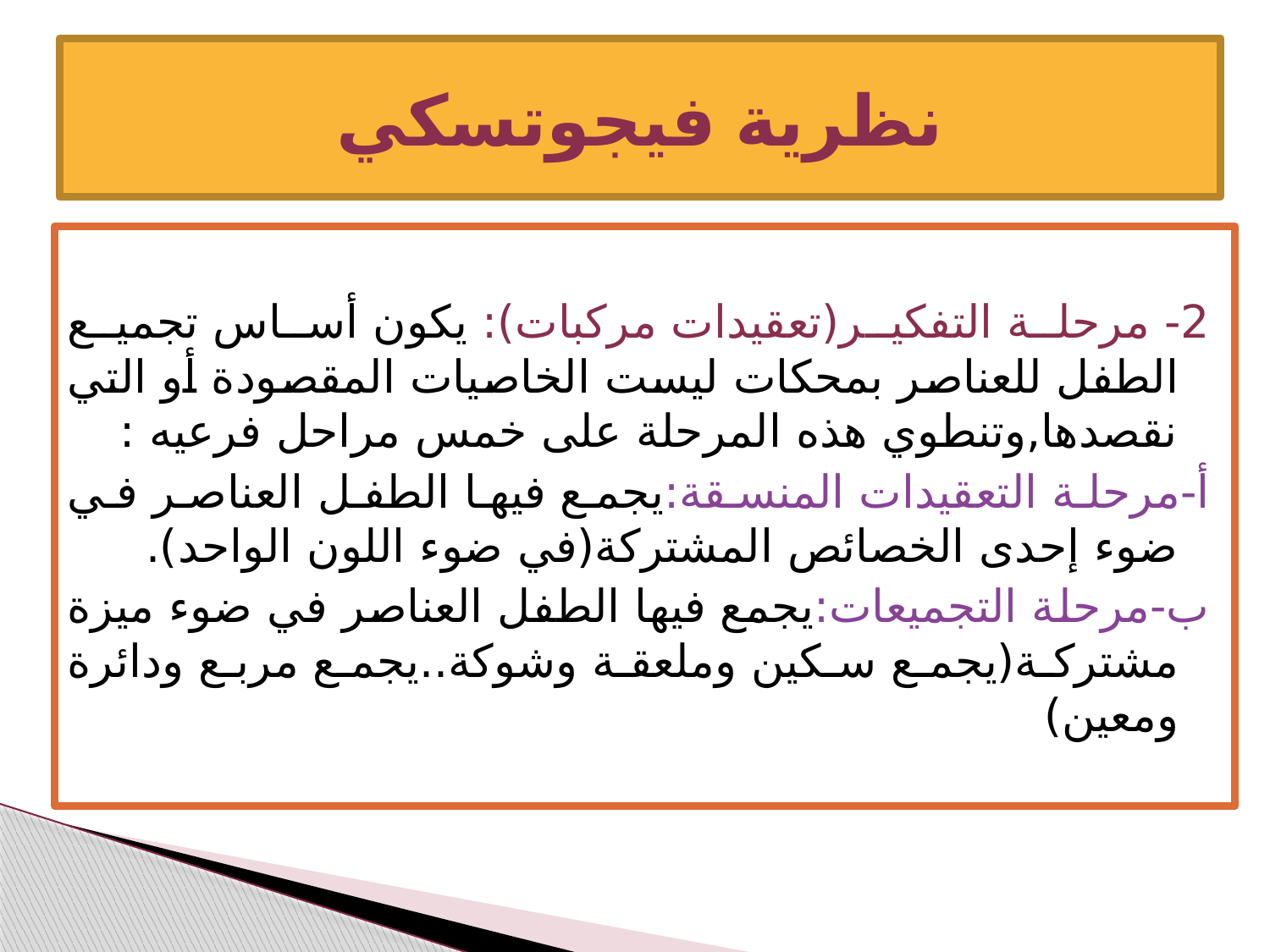

# نظرية فيجوتسكي

2- مرحلة التفكير(تعقيدات مركبات): يكون أساس تجميع الطفل للعناصر بمحكات ليست الخاصيات المقصودة أو التي نقصدها,وتنطوي هذه المرحلة على خمس مراحل فرعيه :
أ-مرحلة التعقيدات المنسقة:يجمع فيها الطفل العناصر في ضوء إحدى الخصائص المشتركة(في ضوء اللون الواحد).
ب-مرحلة التجميعات:يجمع فيها الطفل العناصر في ضوء ميزة مشتركة(يجمع سكين وملعقة وشوكة..يجمع مربع ودائرة ومعين)